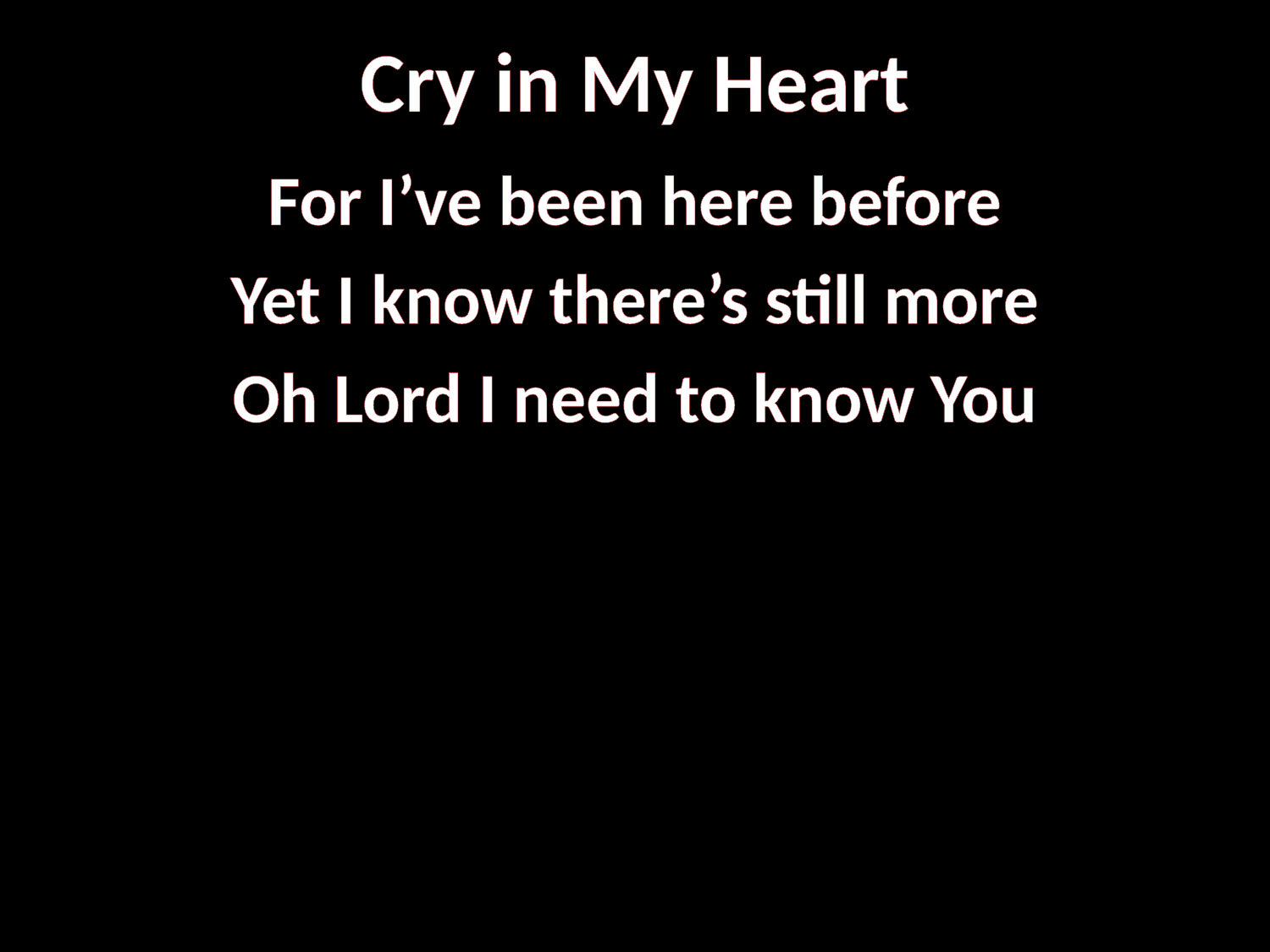

# Cry in My Heart
For I’ve been here before
Yet I know there’s still more
Oh Lord I need to know You